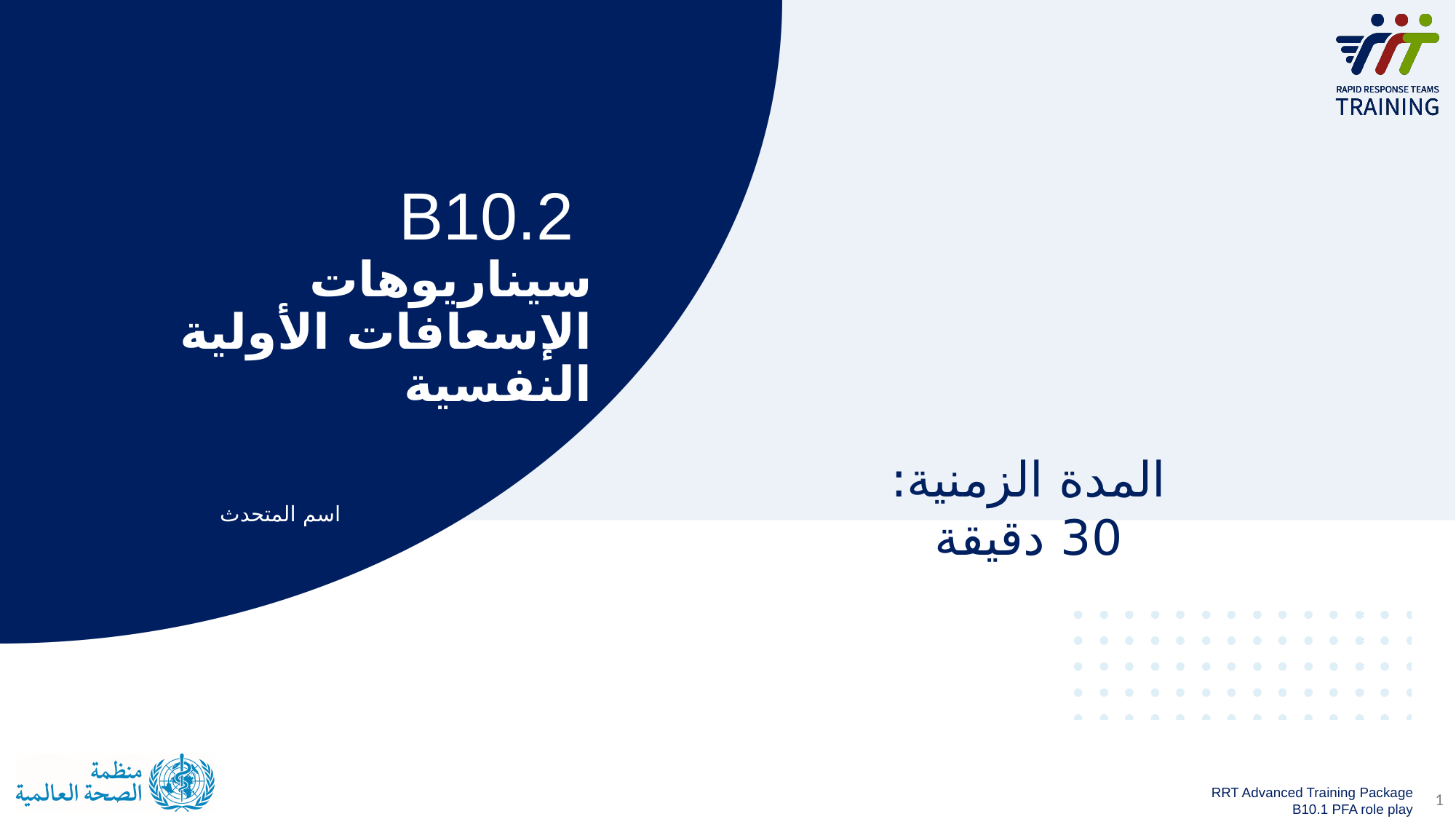

B10.2
# سيناريوهات الإسعافات الأولية النفسية
المدة الزمنية: 30 دقيقة
اسم المتحدث